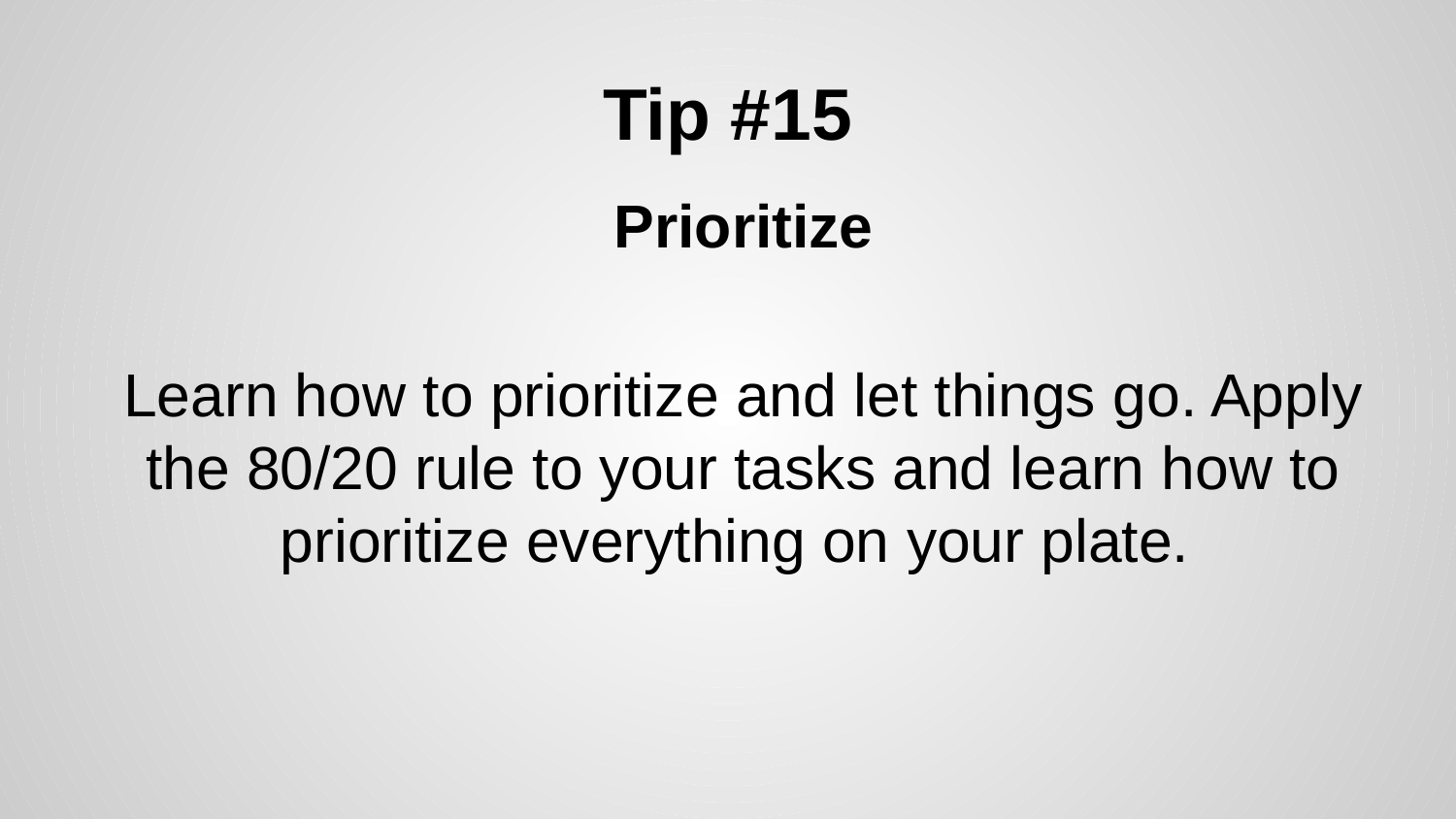

# Tip #15

Prioritize

Learn how to prioritize and let things go. Apply the 80/20 rule to your tasks and learn how to prioritize everything on your plate.